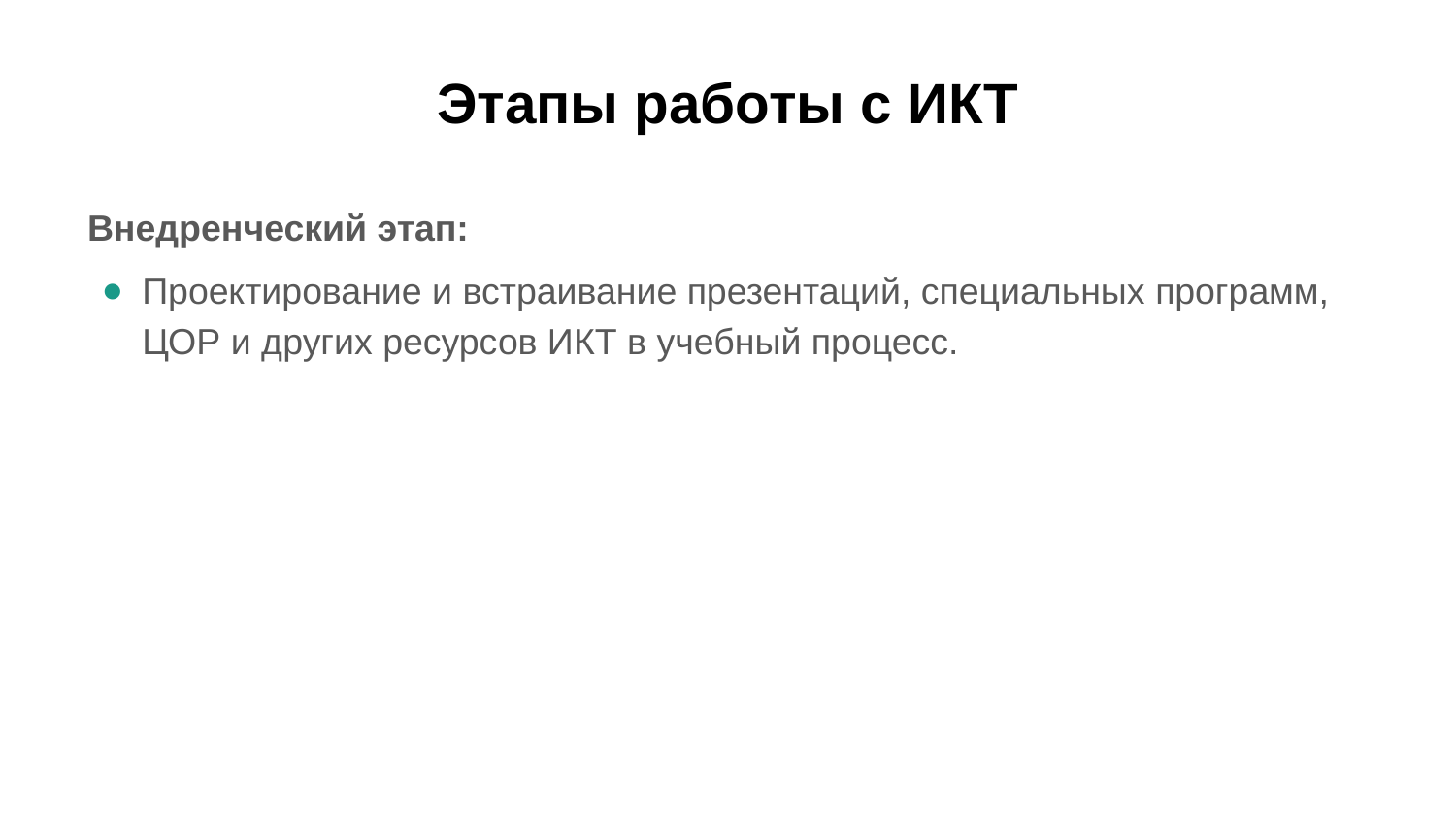

# Этапы работы с ИКТ
Внедренческий этап:
Проектирование и встраивание презентаций, специальных программ, ЦОР и других ресурсов ИКТ в учебный процесс.